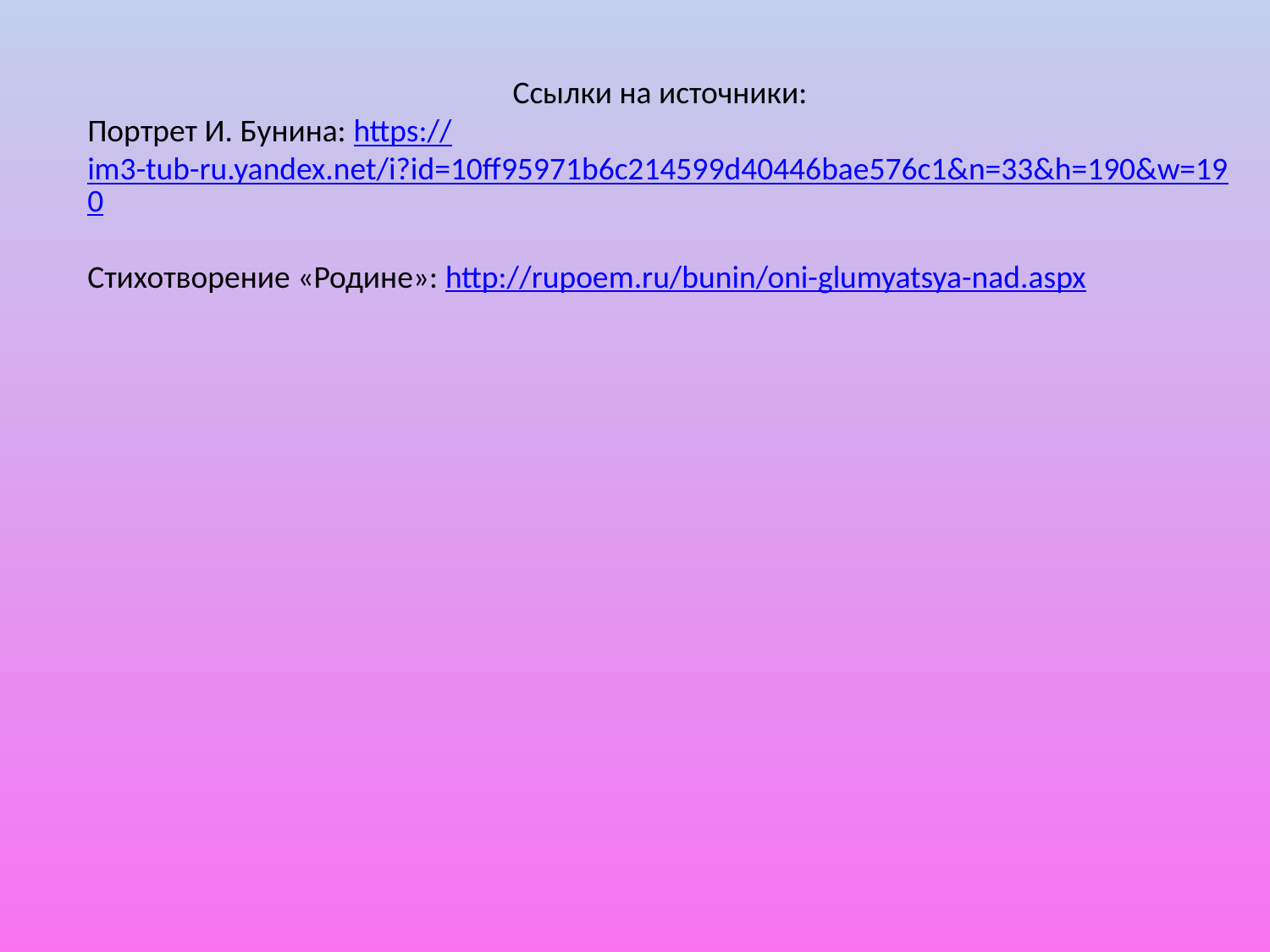

Ссылки на источники:
Портрет И. Бунина: https://im3-tub-ru.yandex.net/i?id=10ff95971b6c214599d40446bae576c1&n=33&h=190&w=190

Стихотворение «Родине»: http://rupoem.ru/bunin/oni-glumyatsya-nad.aspx